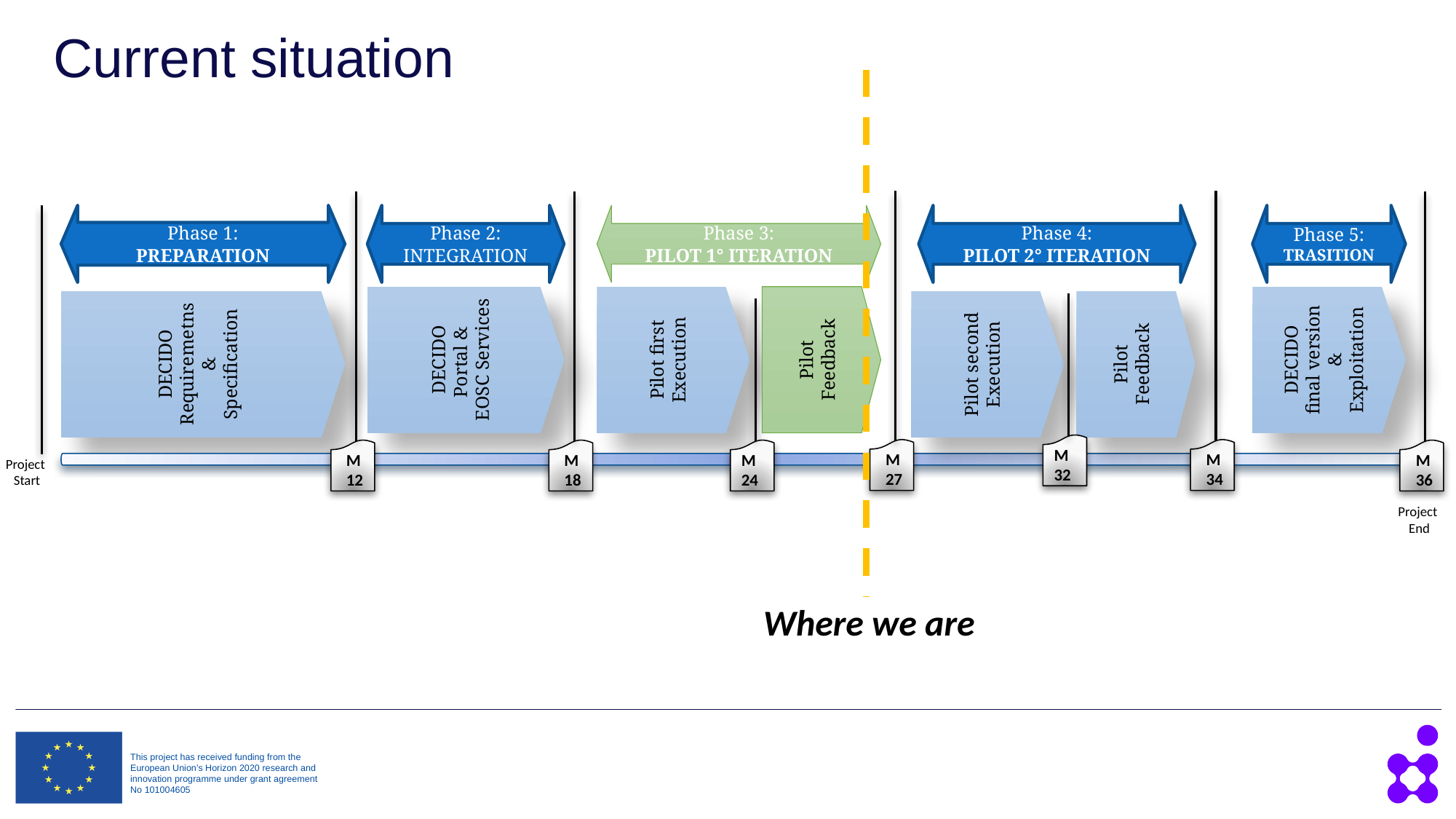

# Current situation

M
27

M
34

M
18

M
36

M
12
Phase 1:
PREPARATION
DECIDO
Requiremetns
&
Specification
Phase 2:
INTEGRATION
DECIDO
Portal &
EOSC Services
Phase 3:
PILOT 1° ITERATION
Phase 4:
PILOT 2° ITERATION
Phase 5:
TRASITION
DECIDO
final version
&
Exploitation
Pilot Feedback
Pilot first Execution
Pilot Feedback
Pilot second Execution

M
32

M
24
Project
Start
Project
End
Where we are